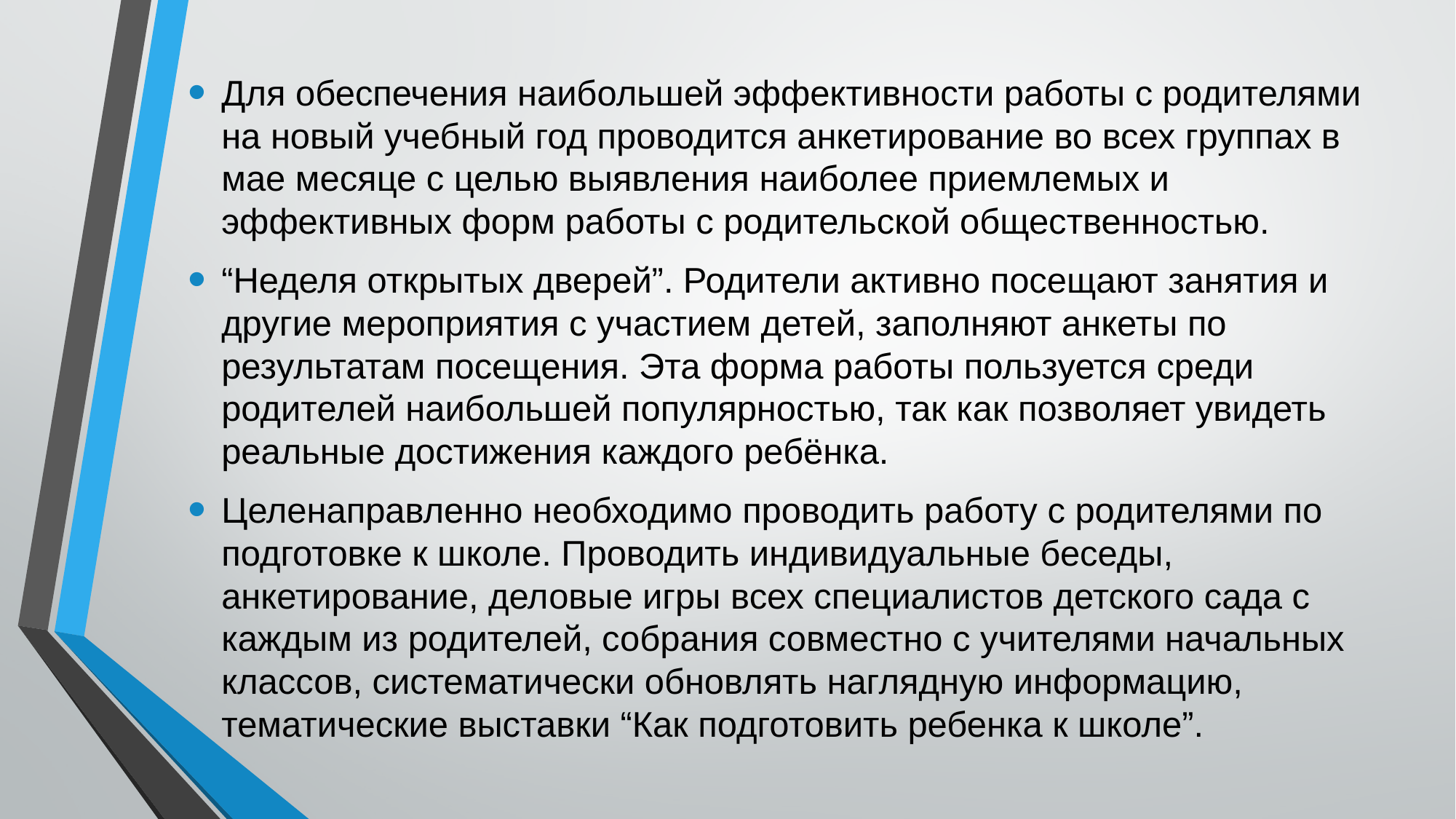

#
Для обеспечения наибольшей эффективности работы с родителями на новый учебный год проводится анкетирование во всех группах в мае месяце с целью выявления наиболее приемлемых и эффективных форм работы с родительской общественностью.
“Неделя открытых дверей”. Родители активно посещают занятия и другие мероприятия с участием детей, заполняют анкеты по результатам посещения. Эта форма работы пользуется среди родителей наибольшей популярностью, так как позволяет увидеть реальные достижения каждого ребёнка.
Целенаправленно необходимо проводить работу с родителями по подготовке к школе. Проводить индивидуальные беседы, анкетирование, деловые игры всех специалистов детского сада с каждым из родителей, собрания совместно с учителями начальных классов, систематически обновлять наглядную информацию, тематические выставки “Как подготовить ребенка к школе”.